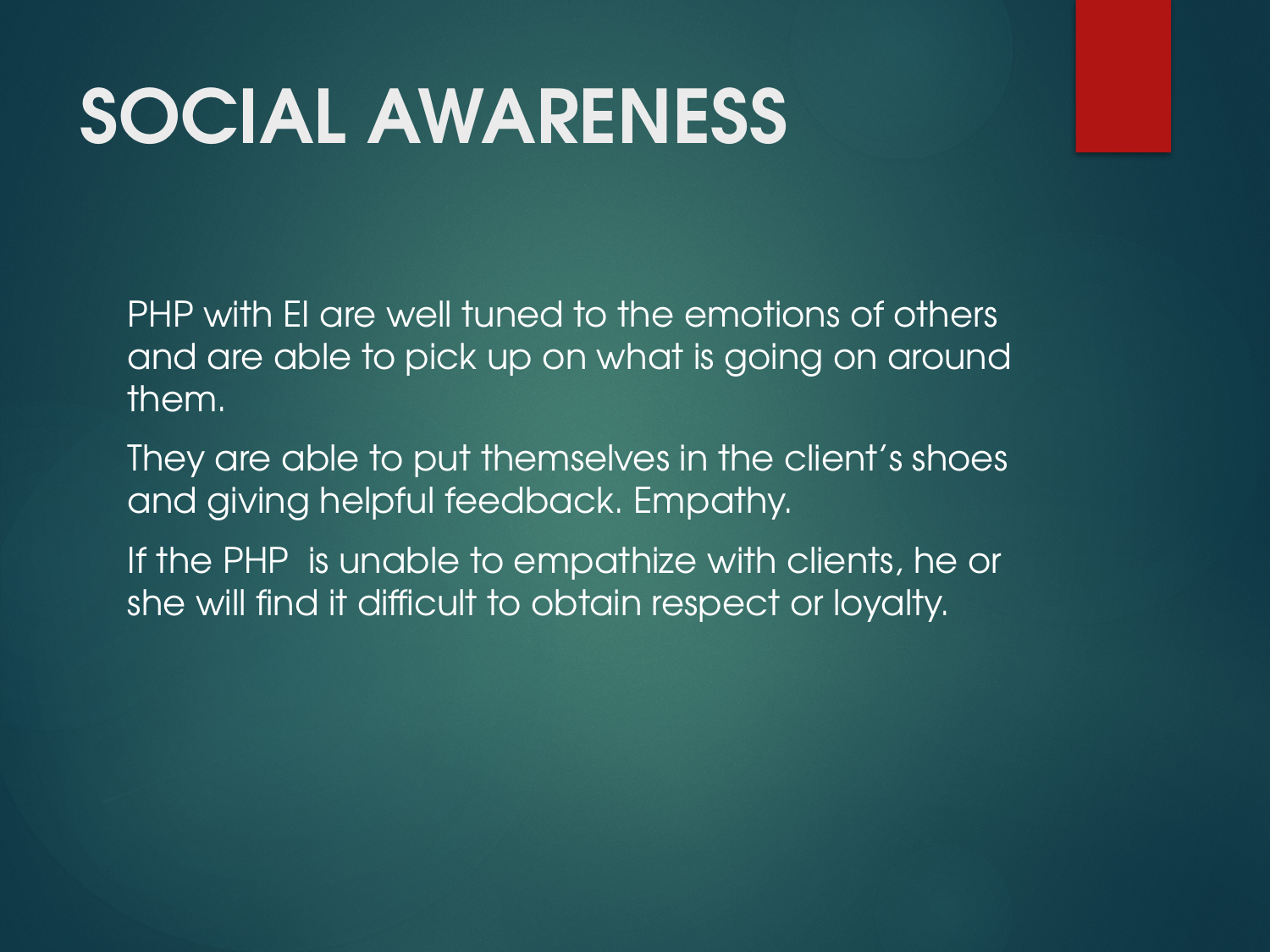

# SOCIAL AWARENESS
PHP with EI are well tuned to the emotions of others and are able to pick up on what is going on around them.
They are able to put themselves in the client’s shoes and giving helpful feedback. Empathy.
If the PHP  is unable to empathize with clients, he or she will find it difficult to obtain respect or loyalty.